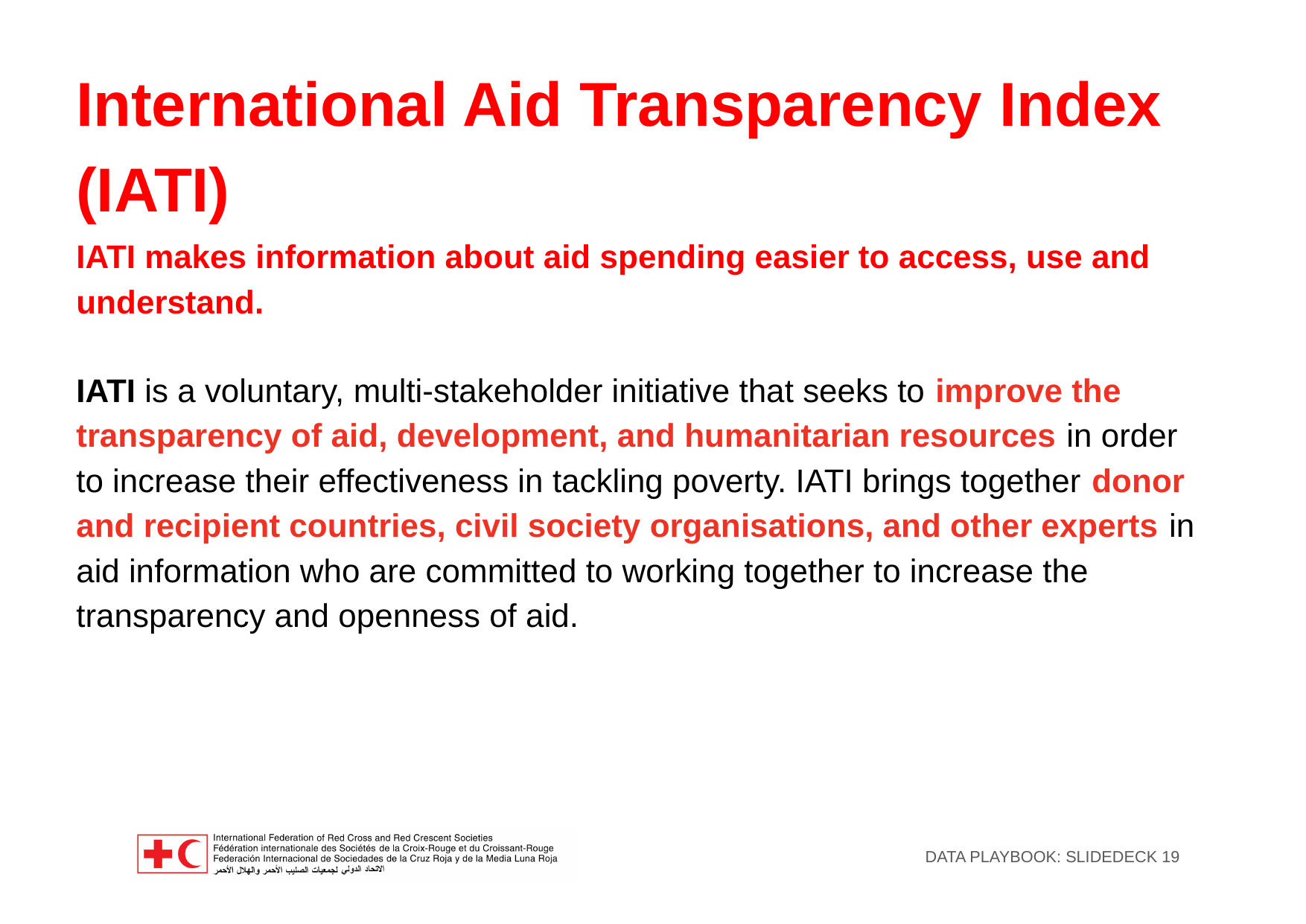

International Aid Transparency Index (IATI)
IATI makes information about aid spending easier to access, use and understand.
IATI is a voluntary, multi-stakeholder initiative that seeks to improve the transparency of aid, development, and humanitarian resources in order to increase their effectiveness in tackling poverty. IATI brings together donor and recipient countries, civil society organisations, and other experts in aid information who are committed to working together to increase the transparency and openness of aid.